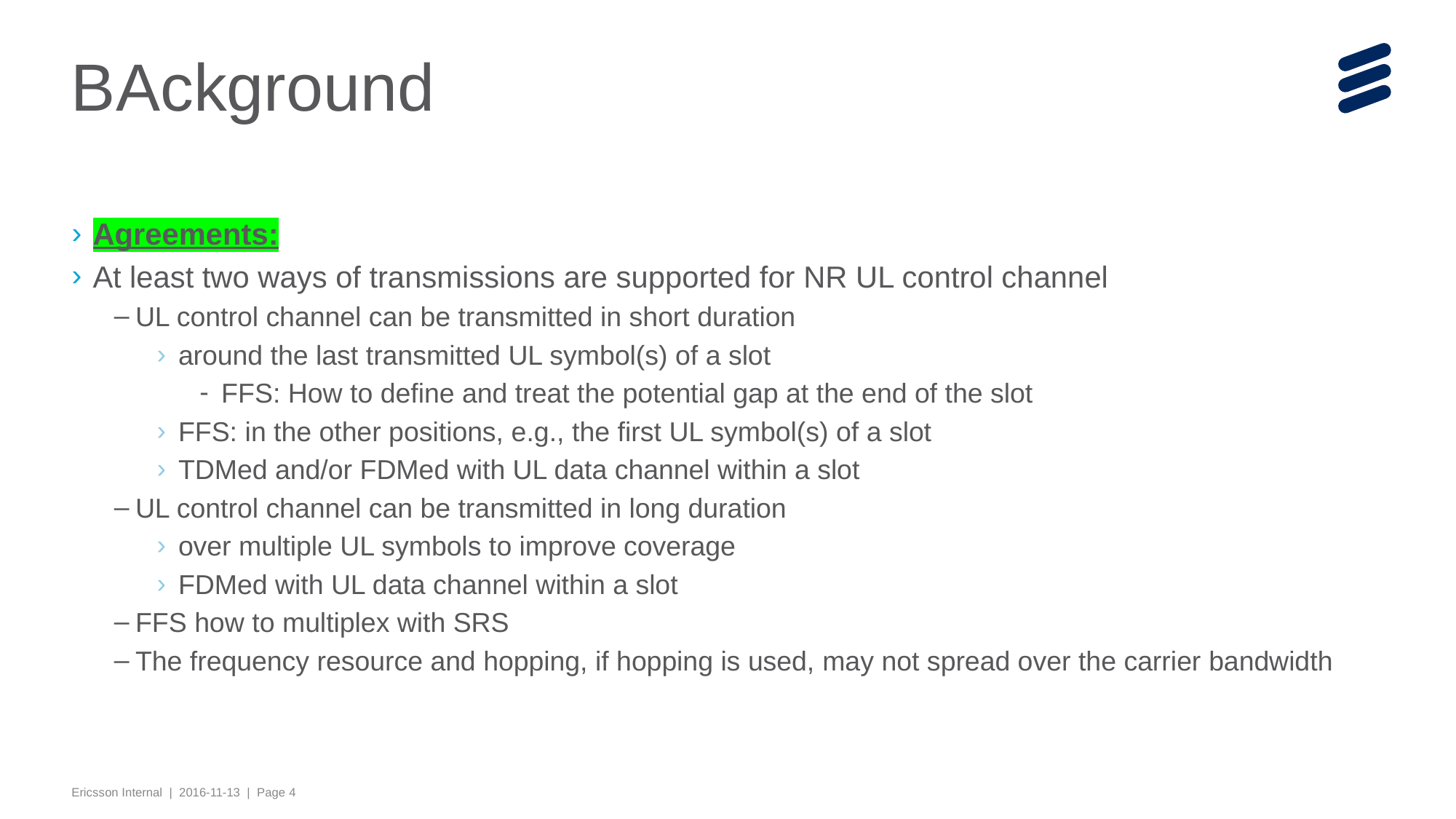

# BAckground
Agreements:
At least two ways of transmissions are supported for NR UL control channel
UL control channel can be transmitted in short duration
around the last transmitted UL symbol(s) of a slot
FFS: How to define and treat the potential gap at the end of the slot
FFS: in the other positions, e.g., the first UL symbol(s) of a slot
TDMed and/or FDMed with UL data channel within a slot
UL control channel can be transmitted in long duration
over multiple UL symbols to improve coverage
FDMed with UL data channel within a slot
FFS how to multiplex with SRS
The frequency resource and hopping, if hopping is used, may not spread over the carrier bandwidth